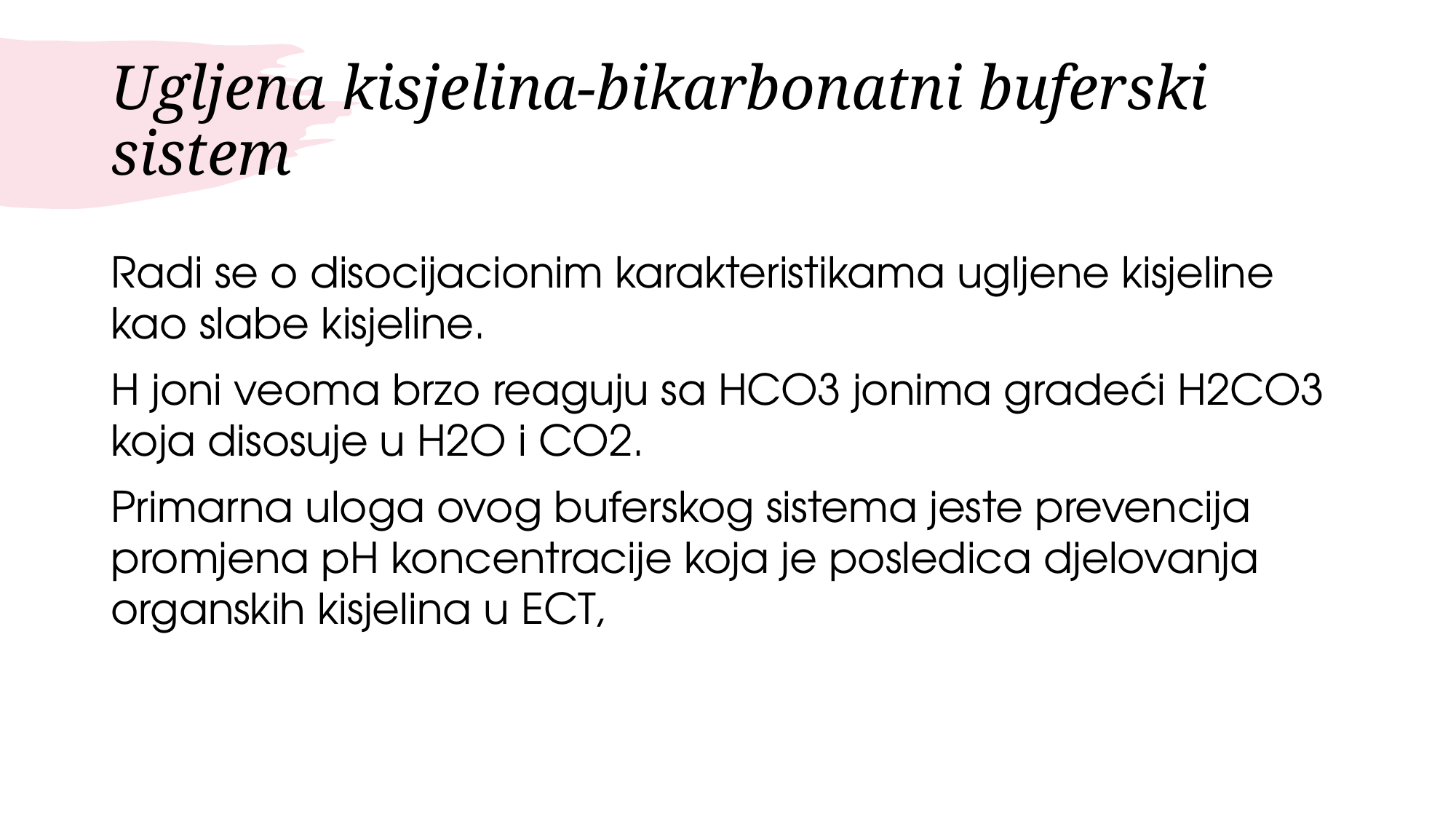

# Ugljena kisjelina-bikarbonatni buferski sistem
Radi se o disocijacionim karakteristikama ugljene kisjeline kao slabe kisjeline.
H joni veoma brzo reaguju sa HCO3 jonima gradeći H2CO3 koja disosuje u H2O i CO2.
Primarna uloga ovog buferskog sistema jeste prevencija promjena pH koncentracije koja je posledica djelovanja organskih kisjelina u ECT,